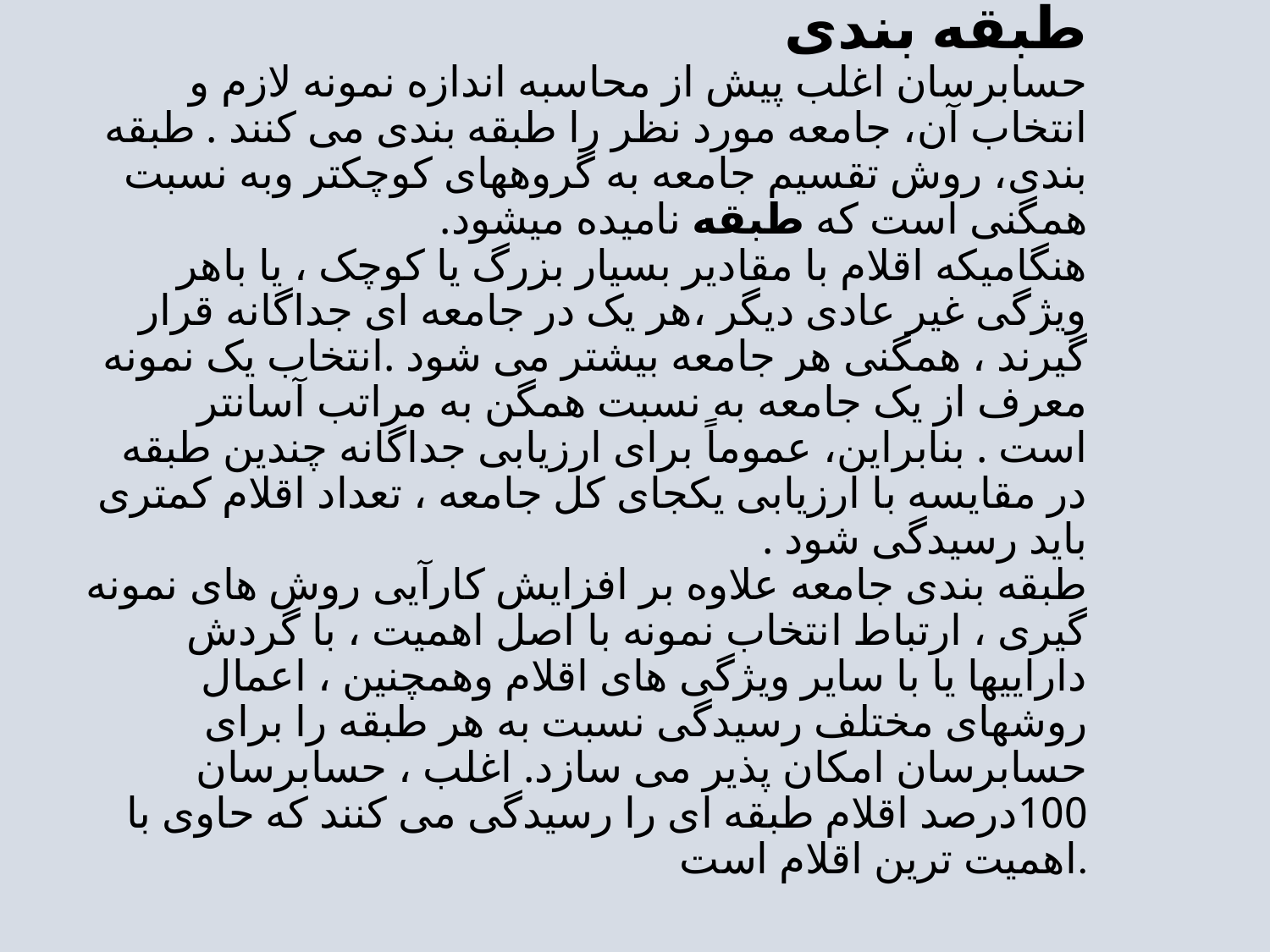

# طبقه بندی حسابرسان اغلب پیش از محاسبه اندازه نمونه لازم و انتخاب آن، جامعه مورد نظر را طبقه بندی می کنند . طبقه بندی، روش تقسیم جامعه به گروههای کوچکتر وبه نسبت همگنی است که طبقه نامیده میشود. هنگامیکه اقلام با مقادیر بسیار بزرگ یا کوچک ، یا باهر ویژگی غیر عادی دیگر ،هر یک در جامعه ای جداگانه قرار گیرند ، همگنی هر جامعه بیشتر می شود .انتخاب یک نمونه معرف از یک جامعه به نسبت همگن به مراتب آسانتر است . بنابراین، عموماً برای ارزیابی جداگانه چندین طبقه در مقایسه با ارزیابی یکجای کل جامعه ، تعداد اقلام کمتری باید رسیدگی شود . طبقه بندی جامعه علاوه بر افزایش کارآیی روش های نمونه گیری ، ارتباط انتخاب نمونه با اصل اهمیت ، با گردش داراییها یا با سایر ویژگی های اقلام وهمچنین ، اعمال روشهای مختلف رسیدگی نسبت به هر طبقه را برای حسابرسان امکان پذیر می سازد. اغلب ، حسابرسان 100درصد اقلام طبقه ای را رسیدگی می کنند که حاوی با اهمیت ترین اقلام است.